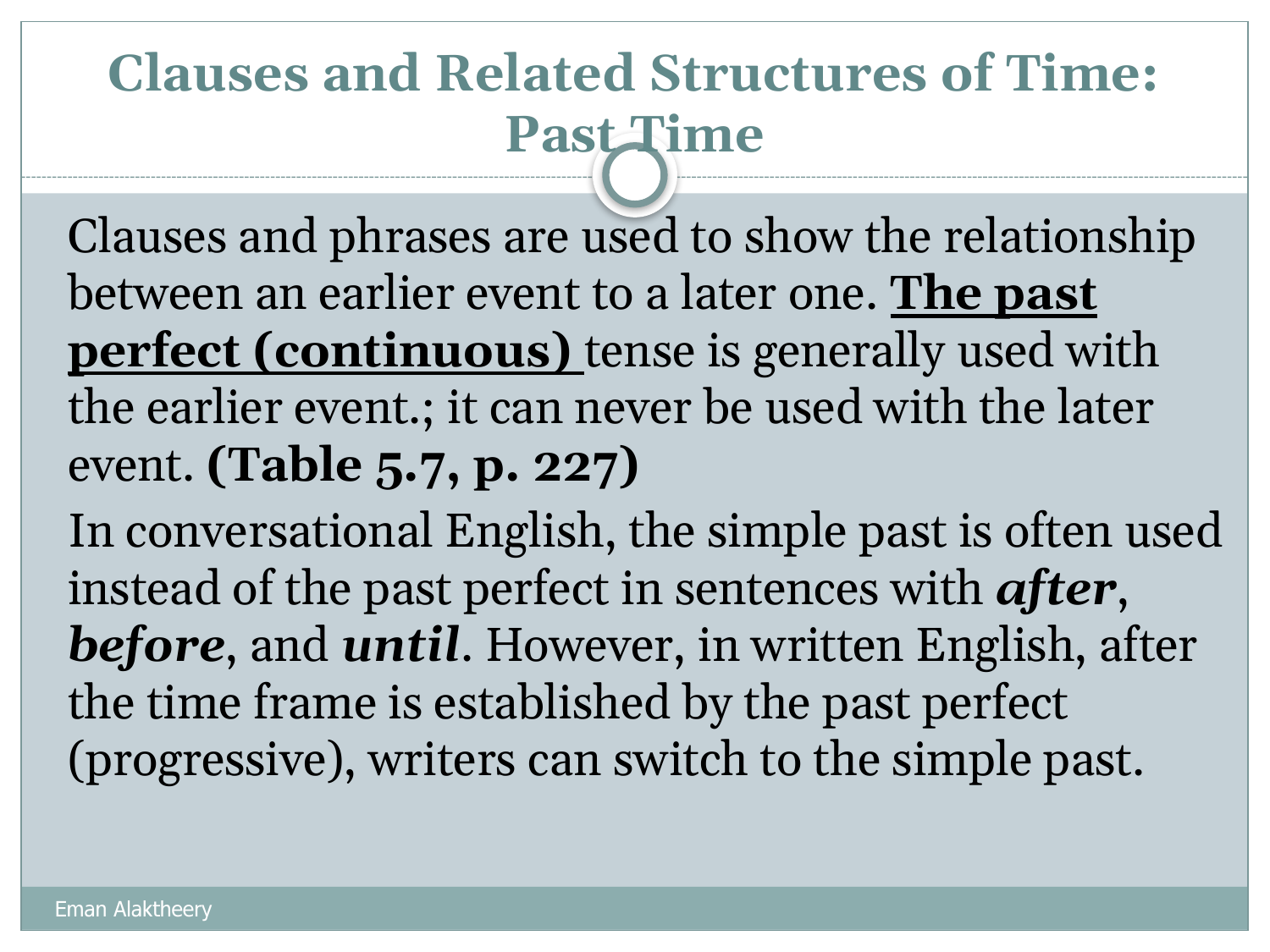

# Clauses and Related Structures of Time: Past Time
	Clauses and phrases are used to show the relationship between an earlier event to a later one. The past perfect (continuous) tense is generally used with the earlier event.; it can never be used with the later event. (Table 5.7, p. 227)
	In conversational English, the simple past is often used instead of the past perfect in sentences with after, before, and until. However, in written English, after the time frame is established by the past perfect (progressive), writers can switch to the simple past.
Eman Alaktheery